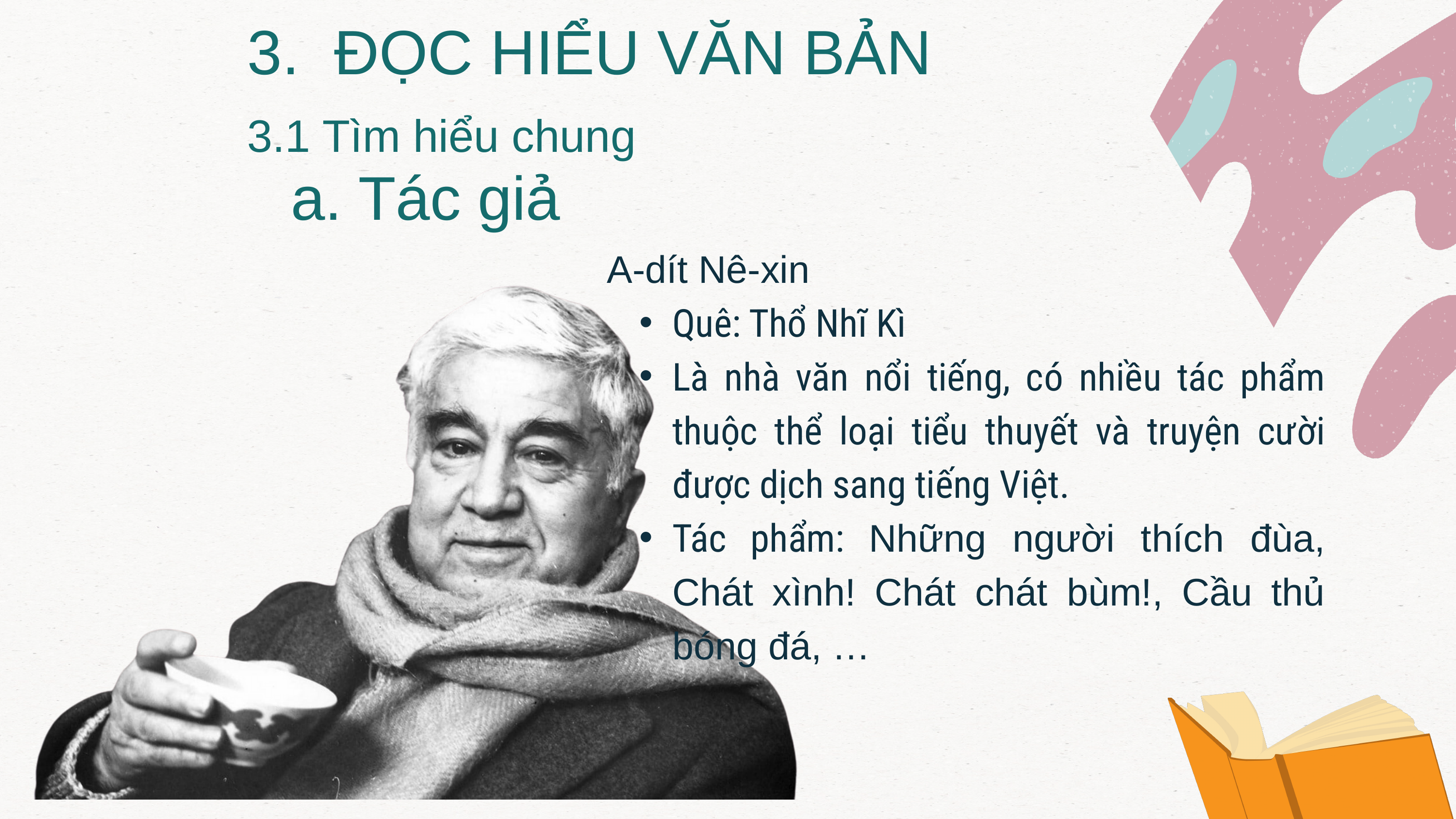

3.  ĐỌC HIỂU VĂN BẢN
3.1 Tìm hiểu chung
a. Tác giả
A-dít Nê-xin
Quê: Thổ Nhĩ Kì
Là nhà văn nổi tiếng, có nhiều tác phẩm thuộc thể loại tiểu thuyết và truyện cười được dịch sang tiếng Việt.
Tác phẩm: Những người thích đùa, Chát xình! Chát chát bùm!, Cầu thủ bóng đá, …